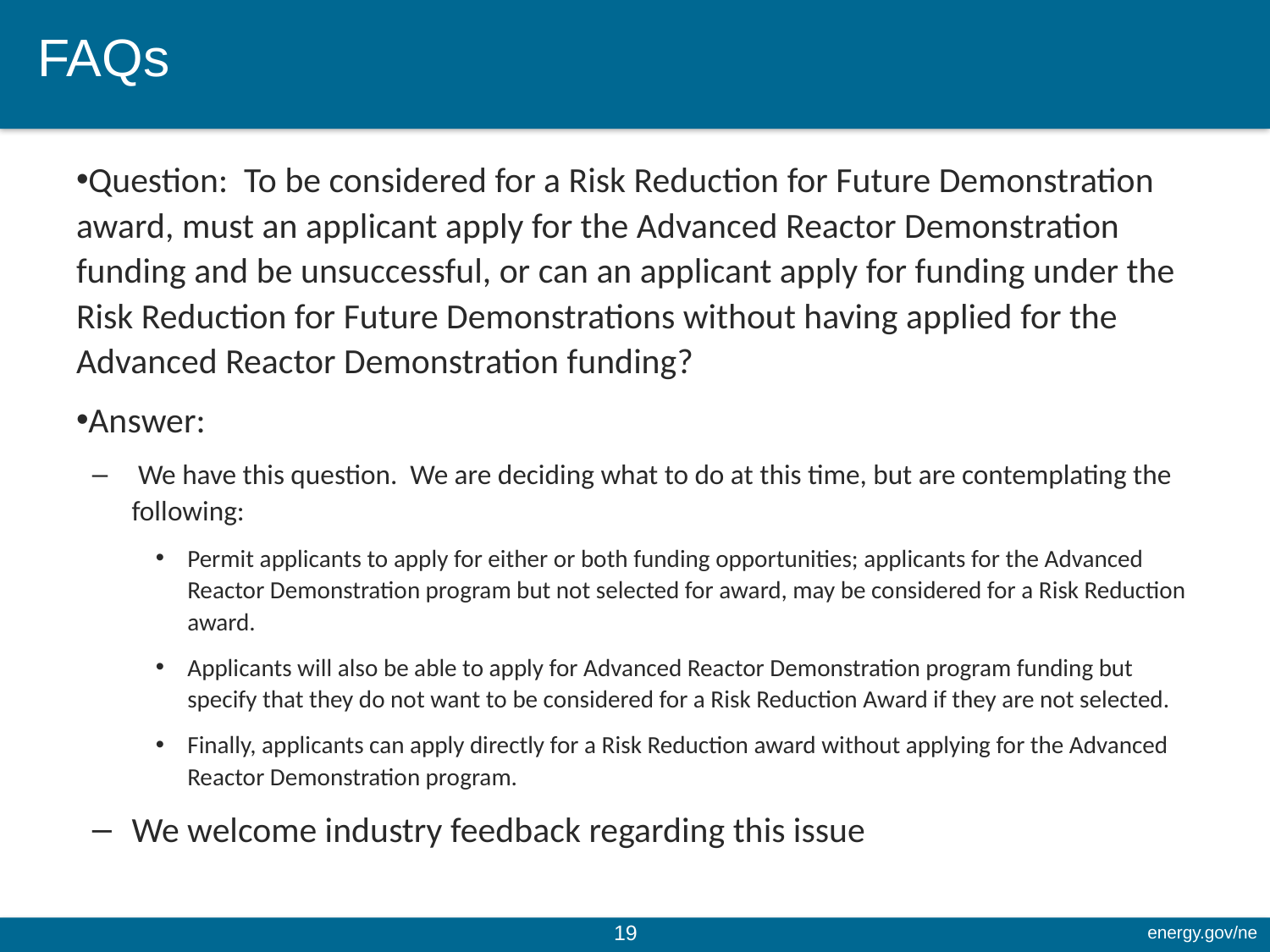

# FAQs
Question:  To be considered for a Risk Reduction for Future Demonstration award, must an applicant apply for the Advanced Reactor Demonstration funding and be unsuccessful, or can an applicant apply for funding under the Risk Reduction for Future Demonstrations without having applied for the Advanced Reactor Demonstration funding?
Answer:
 We have this question.  We are deciding what to do at this time, but are contemplating the following:
Permit applicants to apply for either or both funding opportunities; applicants for the Advanced Reactor Demonstration program but not selected for award, may be considered for a Risk Reduction award.
Applicants will also be able to apply for Advanced Reactor Demonstration program funding but specify that they do not want to be considered for a Risk Reduction Award if they are not selected.
Finally, applicants can apply directly for a Risk Reduction award without applying for the Advanced Reactor Demonstration program.
We welcome industry feedback regarding this issue